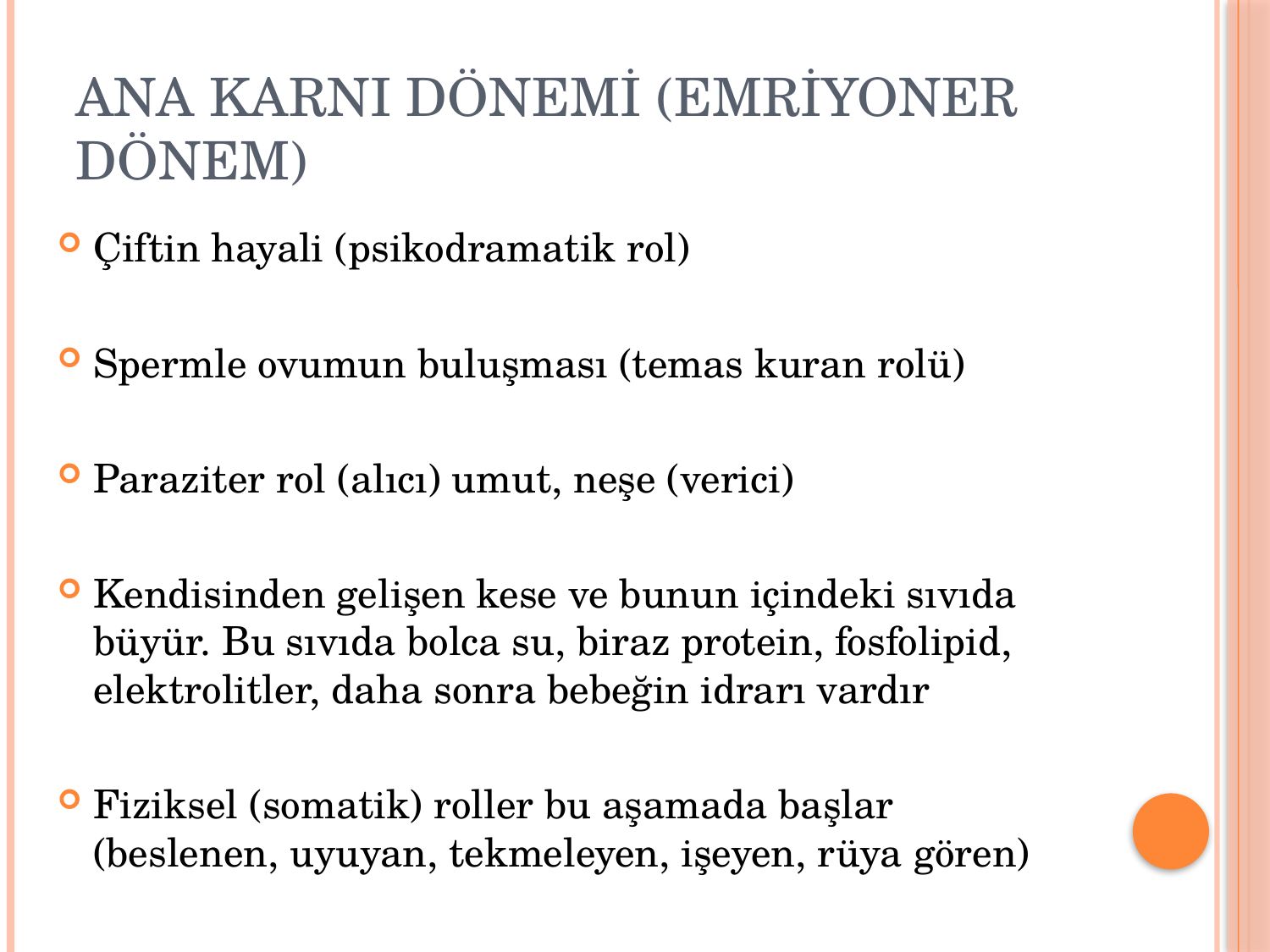

# Ana karnı dönemi (Emriyoner dönem)
Çiftin hayali (psikodramatik rol)

Spermle ovumun buluşması (temas kuran rolü)

Paraziter rol (alıcı) umut, neşe (verici)

Kendisinden gelişen kese ve bunun içindeki sıvıda büyür. Bu sıvıda bolca su, biraz protein, fosfolipid, elektrolitler, daha sonra bebeğin idrarı vardır

Fiziksel (somatik) roller bu aşamada başlar (beslenen, uyuyan, tekmeleyen, işeyen, rüya gören)